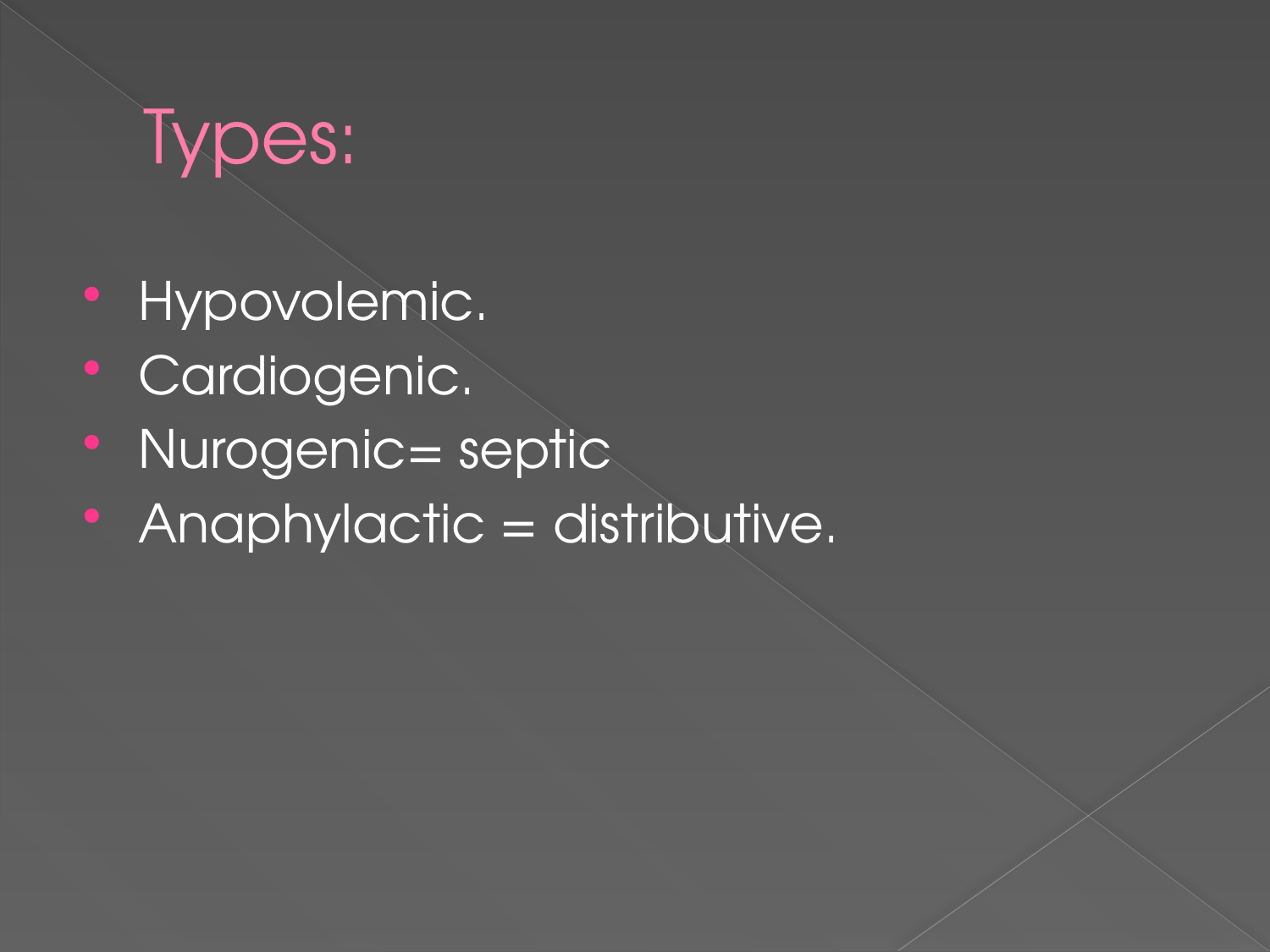

# Types:
Hypovolemic.
Cardiogenic.
Nurogenic= septic
Anaphylactic = distributive.